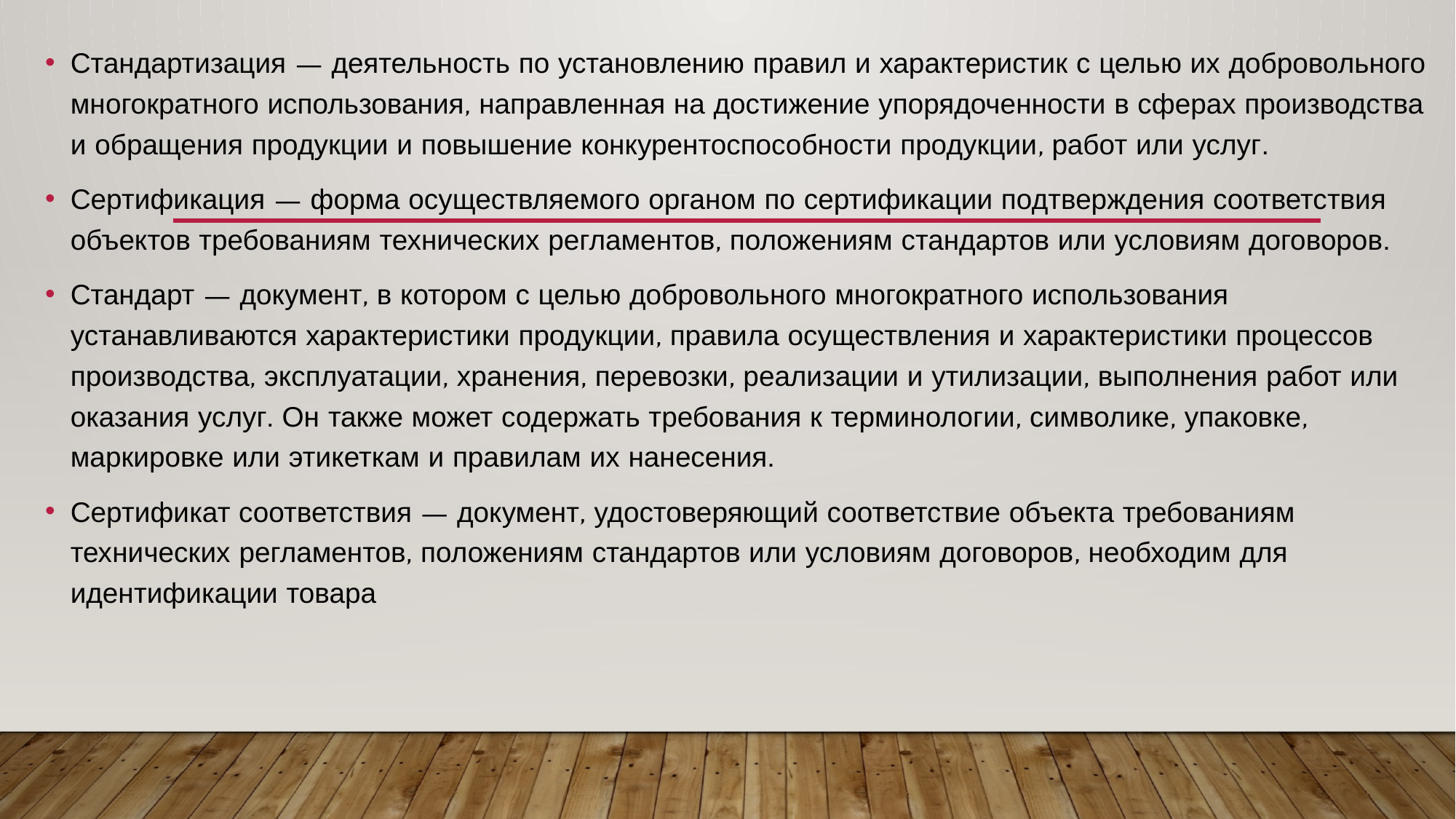

Стандартизация — деятельность по установлению правил и характеристик с целью их добровольного многократного использования, направленная на достижение упорядоченности в сферах производства и обращения продукции и повышение конкурентоспособности продукции, работ или услуг.
Сертификация — форма осуществляемого органом по сертификации подтверждения соответствия объектов требованиям технических регламентов, положениям стандартов или условиям договоров.
Стандарт — документ, в котором с целью добровольного многократного использования устанавливаются характеристики продукции, правила осуществления и характеристики процессов производства, эксплуатации, хранения, перевозки, реализации и утилизации, выполнения работ или оказания услуг. Он также может содержать требования к терминологии, символике, упаковке, маркировке или этикеткам и правилам их нанесения.
Сертификат соответствия — документ, удостоверяющий соответствие объекта требованиям технических регламентов, положениям стандартов или условиям договоров, необходим для идентификации товара